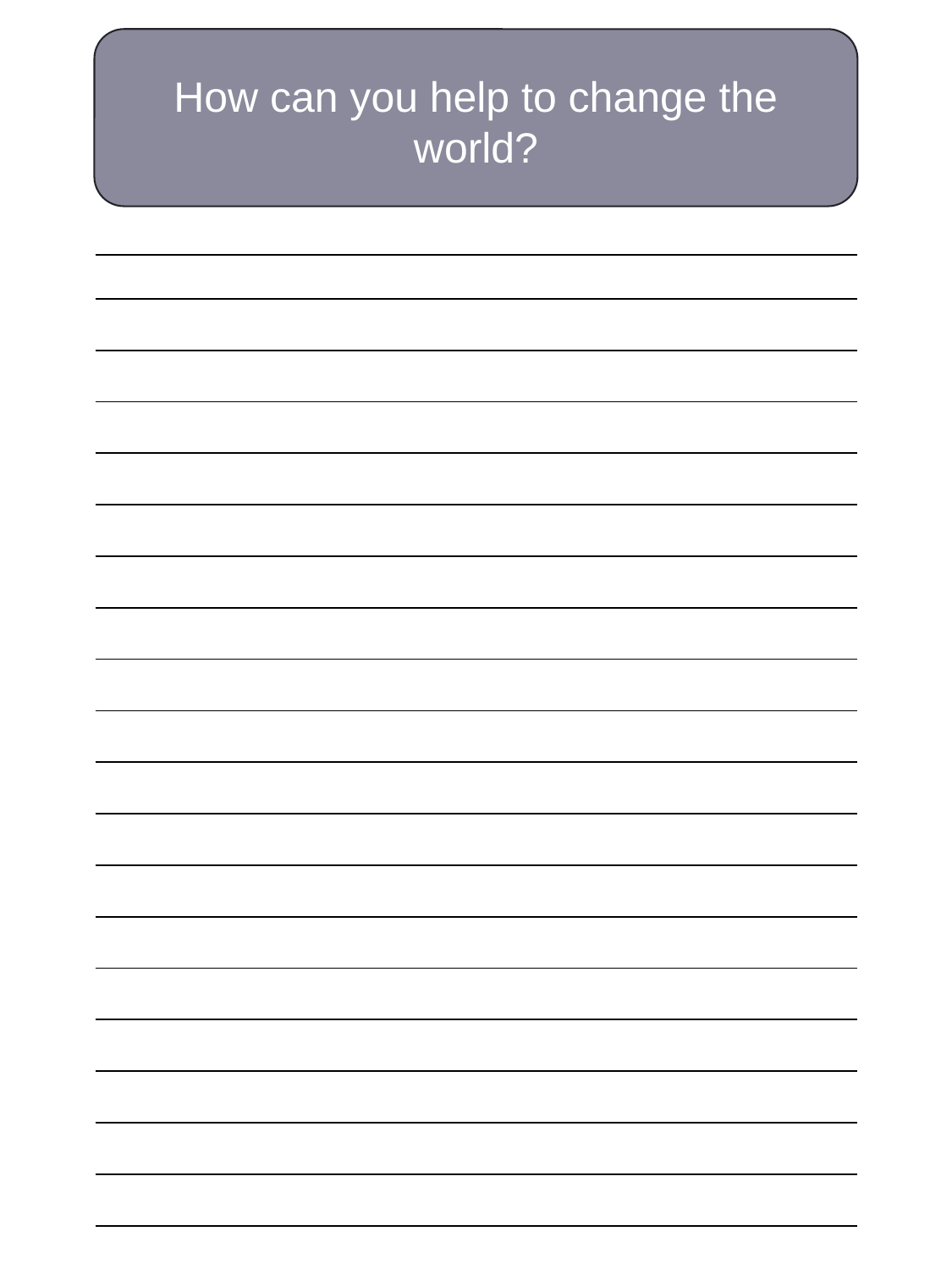

How can you help to change the world?
|  |
| --- |
|  |
|  |
|  |
|  |
|  |
|  |
|  |
|  |
|  |
|  |
|  |
|  |
|  |
|  |
|  |
|  |
|  |
|  |